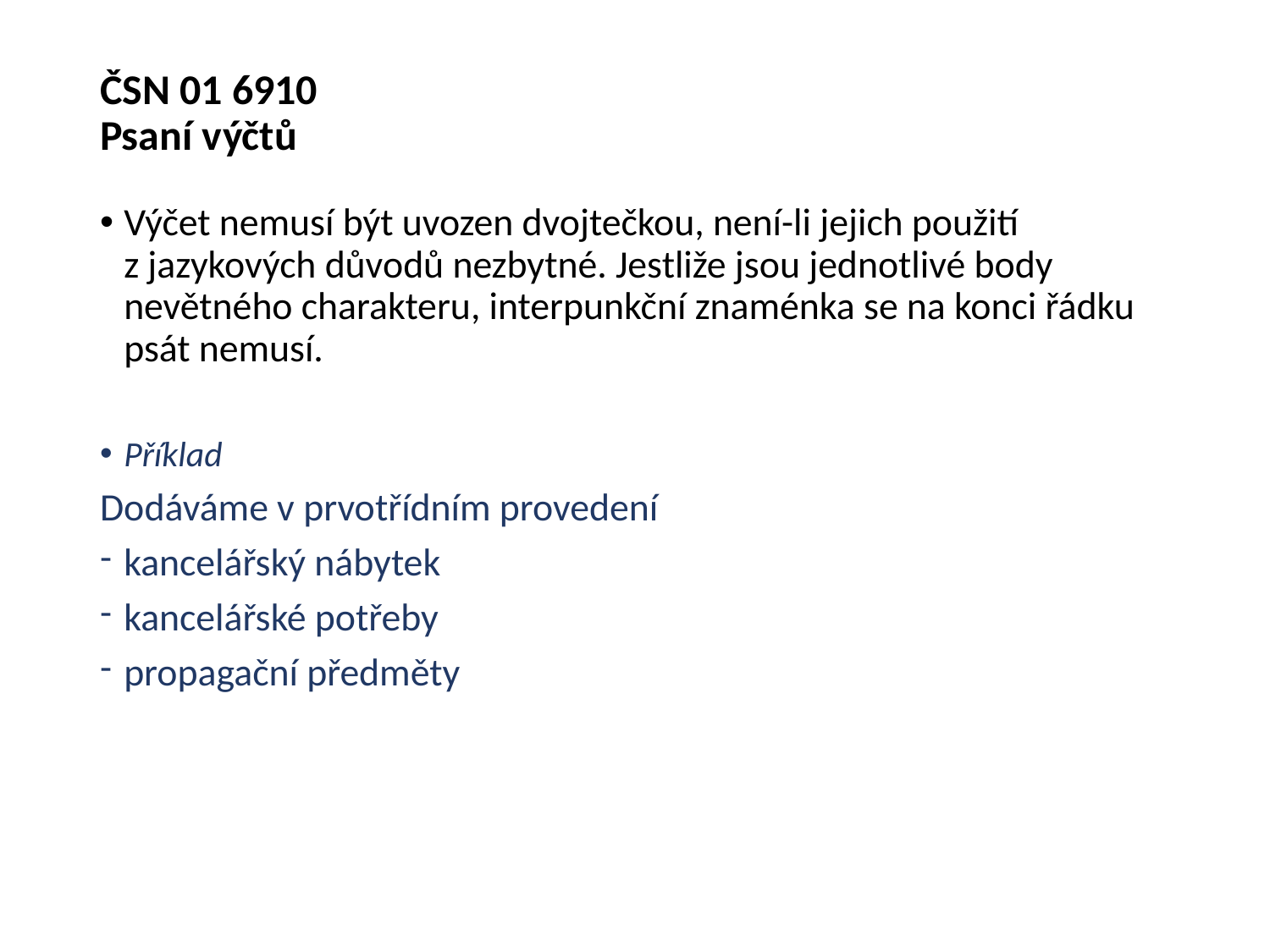

# ČSN 01 6910 Psaní výčtů
Výčet nemusí být uvozen dvojtečkou, není-li jejich použití z jazykových důvodů nezbytné. Jestliže jsou jednotlivé body nevětného charakteru, interpunkční znaménka se na konci řádku psát nemusí.

Příklad
Dodáváme v prvotřídním provedení
kancelářský nábytek
kancelářské potřeby
propagační předměty